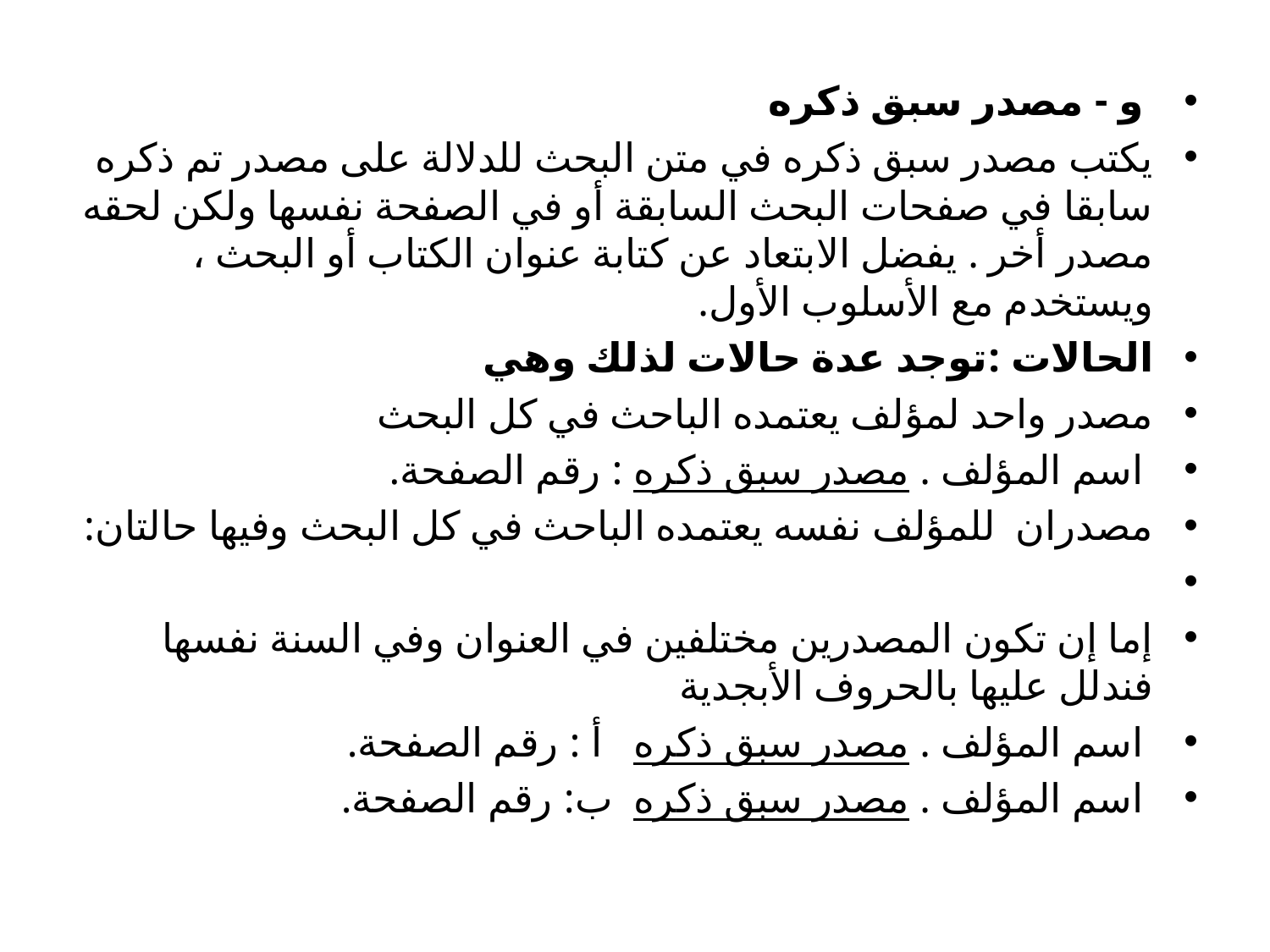

و - مصدر سبق ذكره
يكتب مصدر سبق ذكره في متن البحث للدلالة على مصدر تم ذكره سابقا في صفحات البحث السابقة أو في الصفحة نفسها ولكن لحقه مصدر أخر . يفضل الابتعاد عن كتابة عنوان الكتاب أو البحث ، ويستخدم مع الأسلوب الأول.
الحالات :توجد عدة حالات لذلك وهي
مصدر واحد لمؤلف يعتمده الباحث في كل البحث
 اسم المؤلف . مصدر سبق ذكره : رقم الصفحة.
مصدران  للمؤلف نفسه يعتمده الباحث في كل البحث وفيها حالتان:

إما إن تكون المصدرين مختلفين في العنوان وفي السنة نفسها فندلل عليها بالحروف الأبجدية
 اسم المؤلف . مصدر سبق ذكره   أ : رقم الصفحة.
 اسم المؤلف . مصدر سبق ذكره  ب: رقم الصفحة.